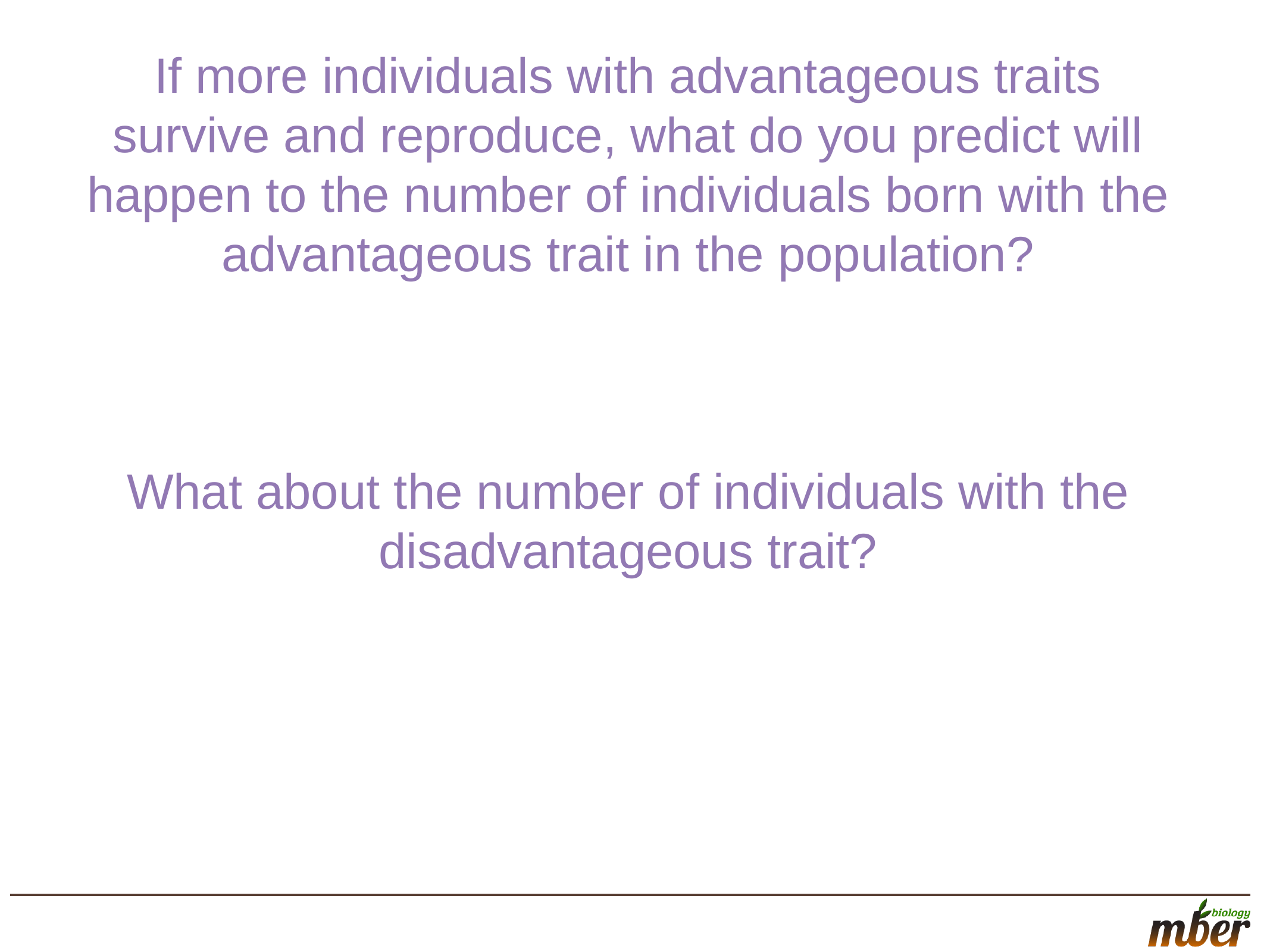

If more individuals with advantageous traits survive and reproduce, what do you predict will happen to the number of individuals born with the advantageous trait in the population?
What about the number of individuals with the disadvantageous trait?